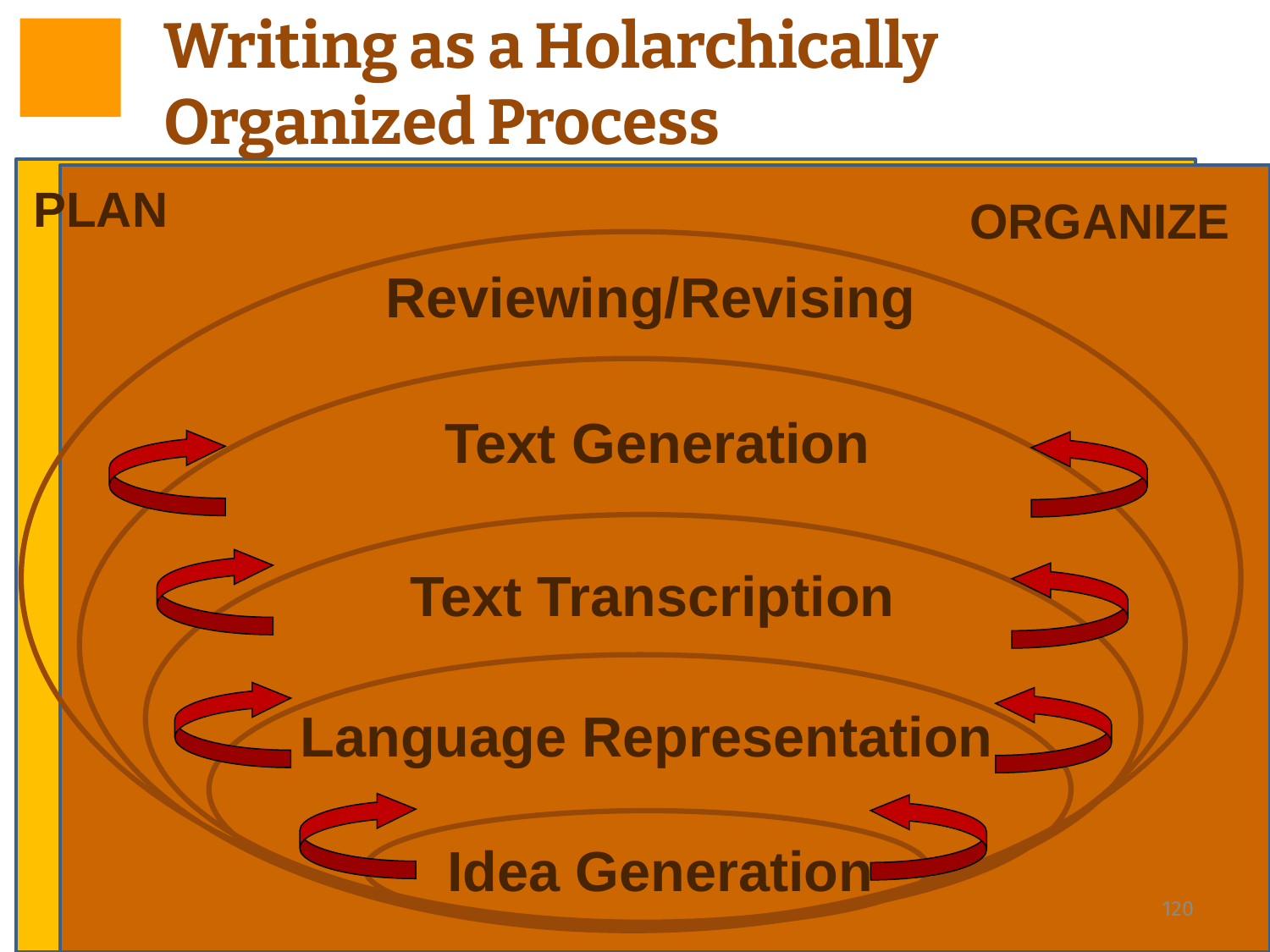

# Writing as a Holarchically Organized Process

PLAN

PLAN
ORGANIZE

Reviewing/Revising

Text Generation

Text Transcription

Language Representation

Idea Generation
120